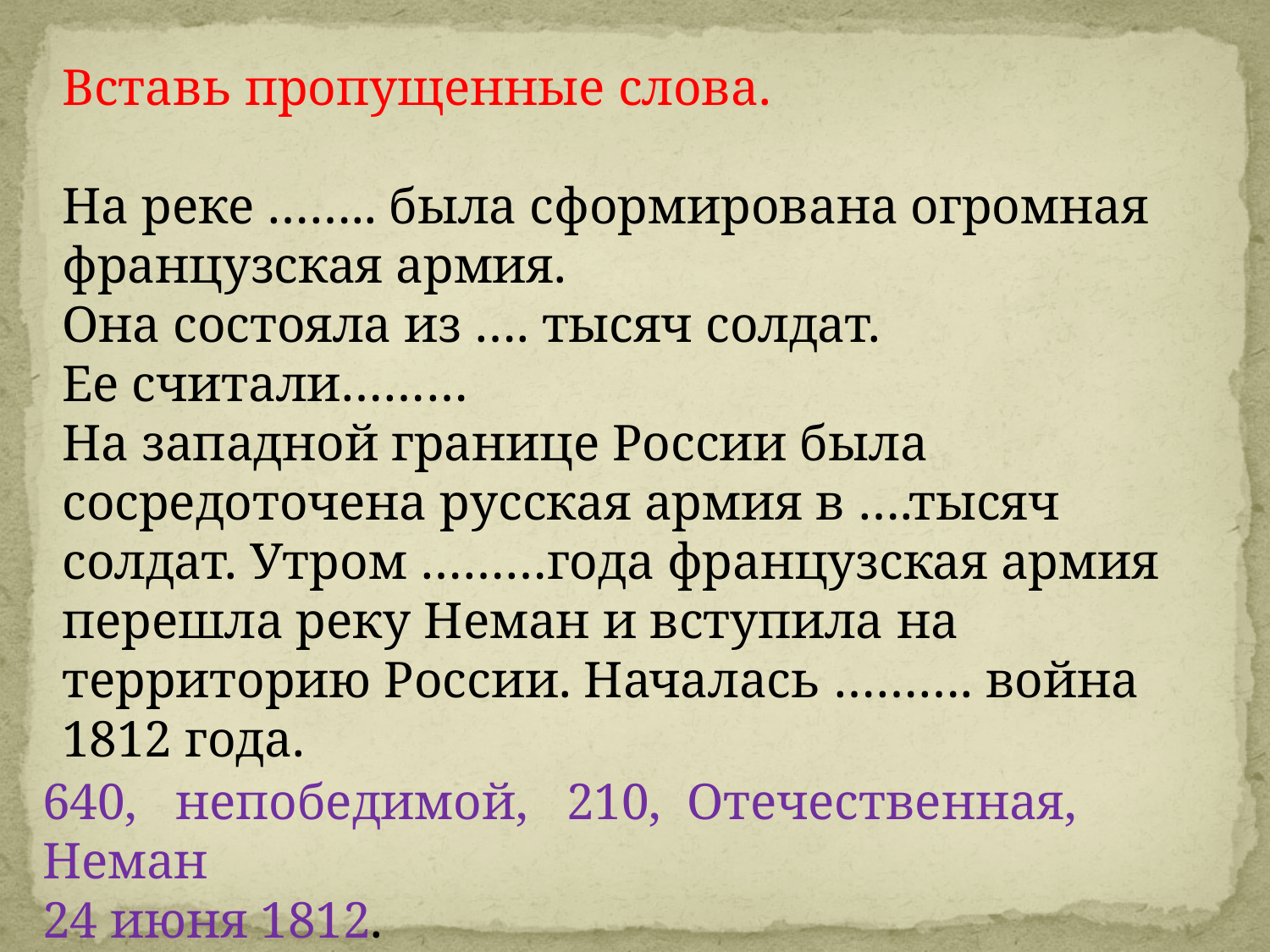

Вставь пропущенные слова.

На реке …….. была сформирована огромная французская армия.
Она состояла из …. тысяч солдат.
Ее считали………
На западной границе России была сосредоточена русская армия в ….тысяч солдат. Утром ………года французская армия перешла реку Неман и вступила на территорию России. Началась ………. война 1812 года.

640,   непобедимой,   210,  Отечественная,   Неман
24 июня 1812.